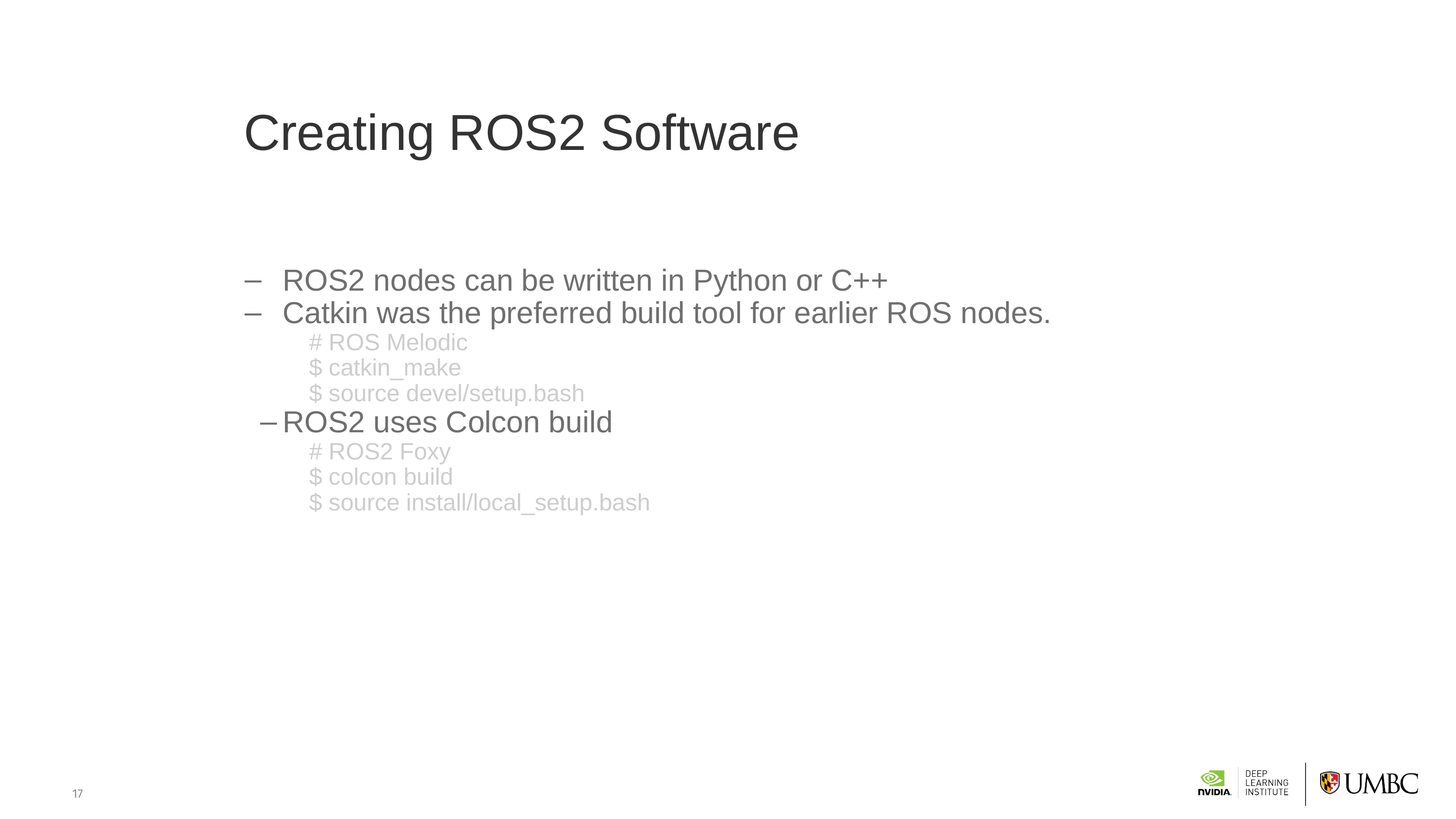

# Creating ROS2 Software
ROS2 nodes can be written in Python or C++
Catkin was the preferred build tool for earlier ROS nodes.
# ROS Melodic
$ catkin_make
$ source devel/setup.bash
ROS2 uses Colcon build
# ROS2 Foxy
$ colcon build
$ source install/local_setup.bash